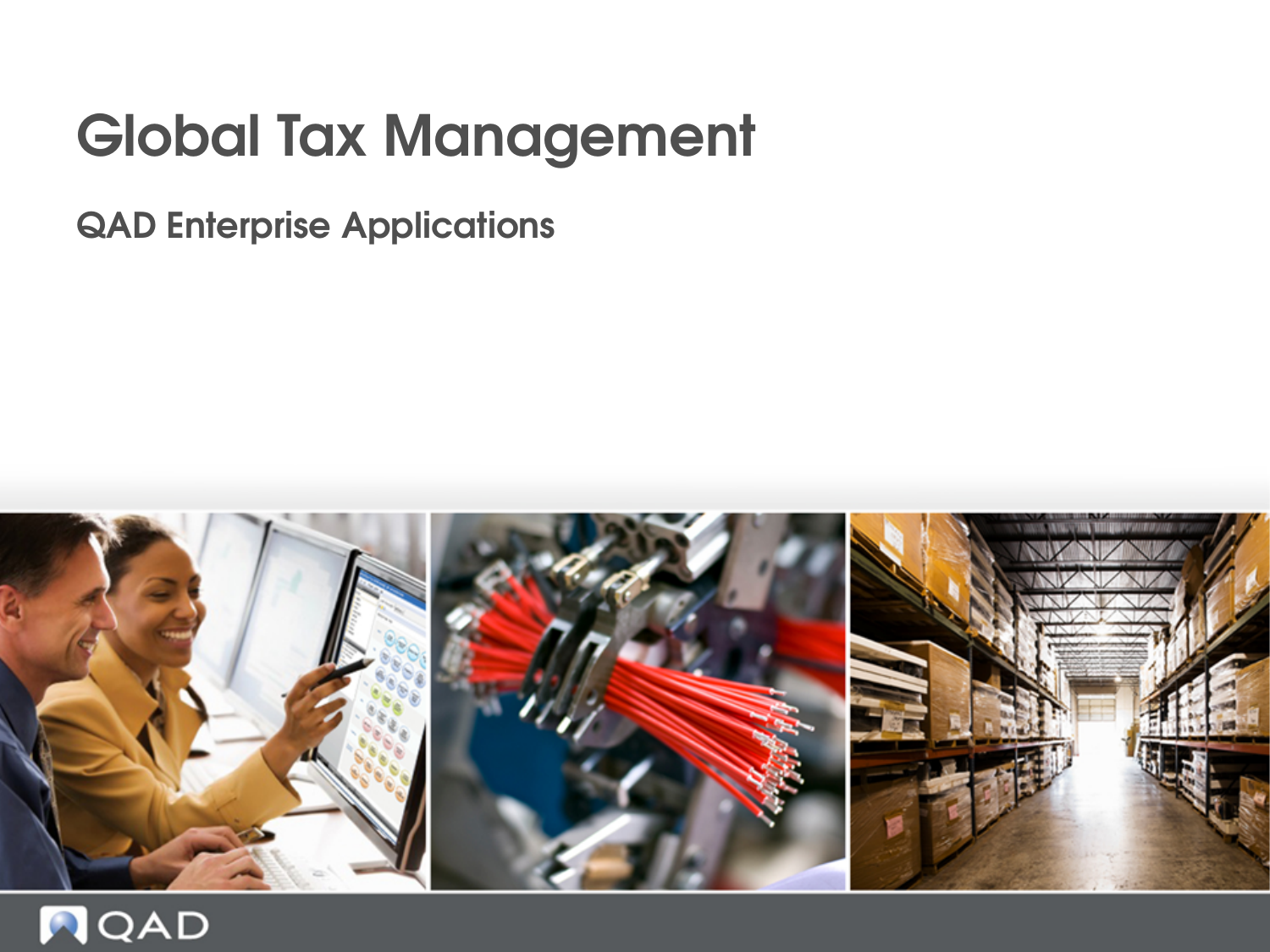

# Global Tax Management
QAD Enterprise Applications